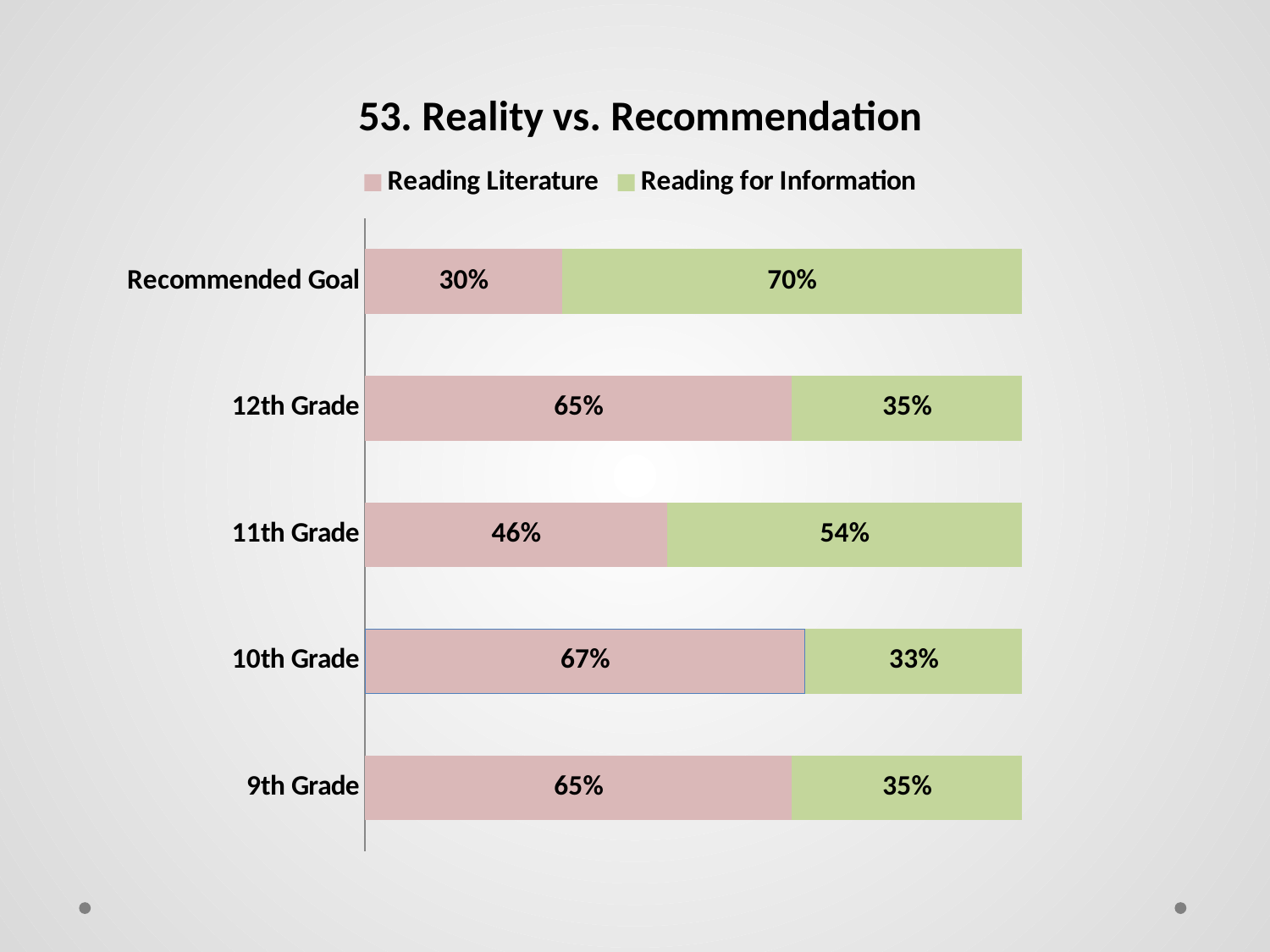

### Chart: 53. Reality vs. Recommendation

| Category | Reading Literature | Reading for Information |
|---|---|---|
| 9th Grade | 0.6500000000000004 | 0.35000000000000014 |
| 10th Grade | 0.6700000000000005 | 0.33000000000000024 |
| 11th Grade | 0.46 | 0.54 |
| 12th Grade | 0.6500000000000004 | 0.35000000000000014 |
| Recommended Goal | 0.30000000000000016 | 0.7000000000000003 |